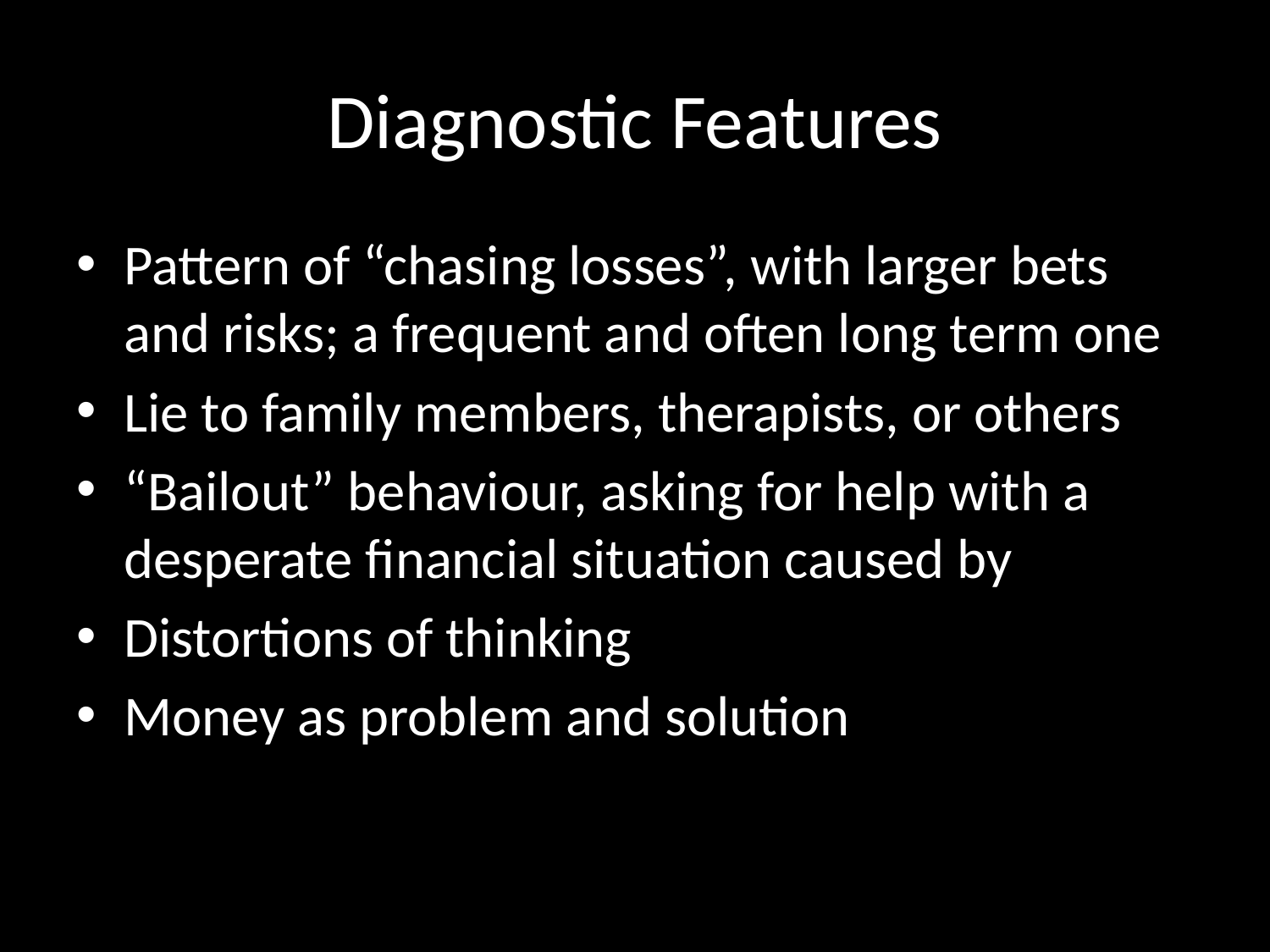

# Diagnostic Features
Pattern of “chasing losses”, with larger bets and risks; a frequent and often long term one
Lie to family members, therapists, or others
“Bailout” behaviour, asking for help with a desperate financial situation caused by
Distortions of thinking
Money as problem and solution